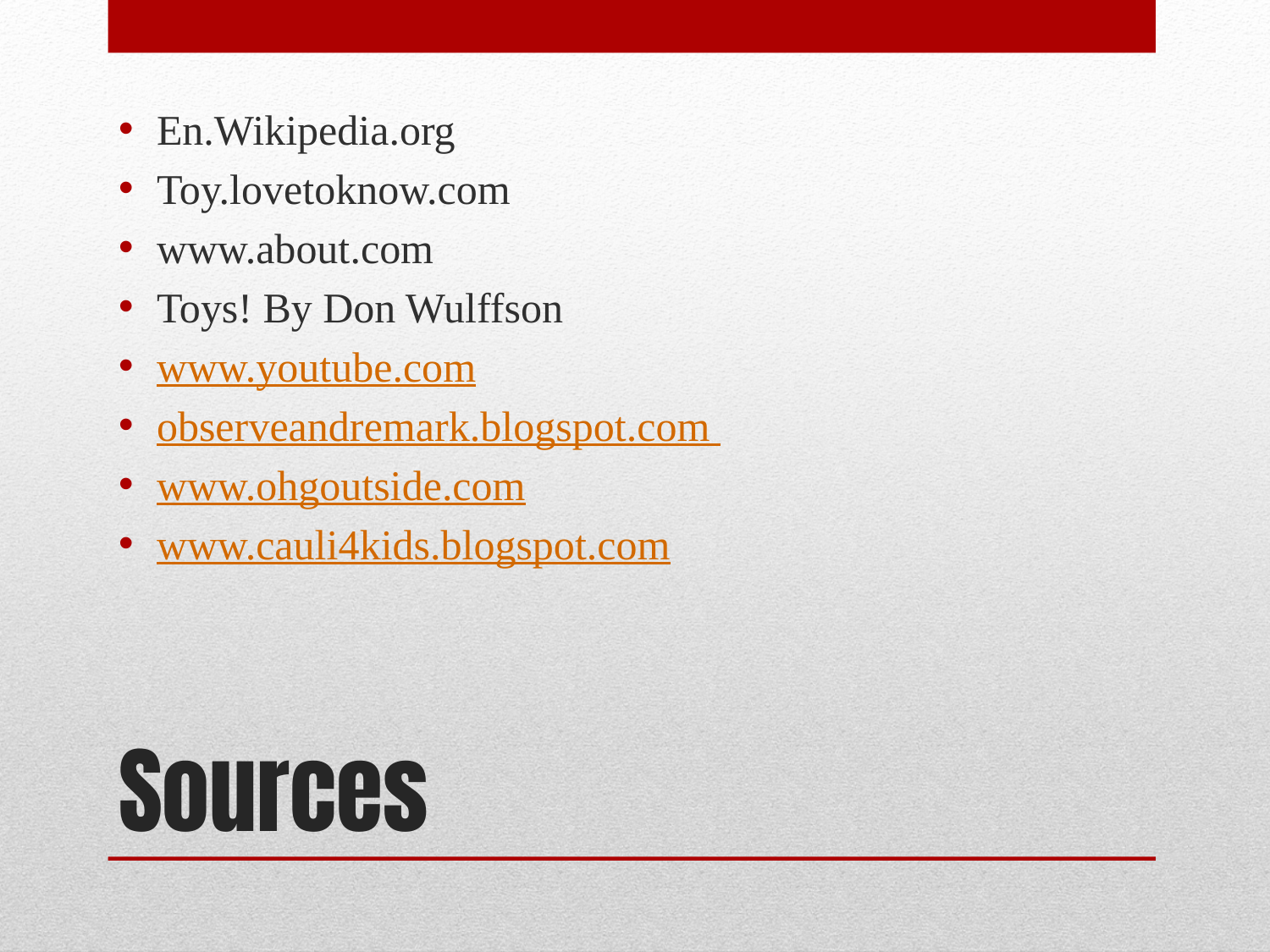

En.Wikipedia.org
Toy.lovetoknow.com
www.about.com
Toys! By Don Wulffson
www.youtube.com
‪observeandremark.blogspot.com
www.ohgoutside.com
www.cauli4kids.blogspot.com

# Sources